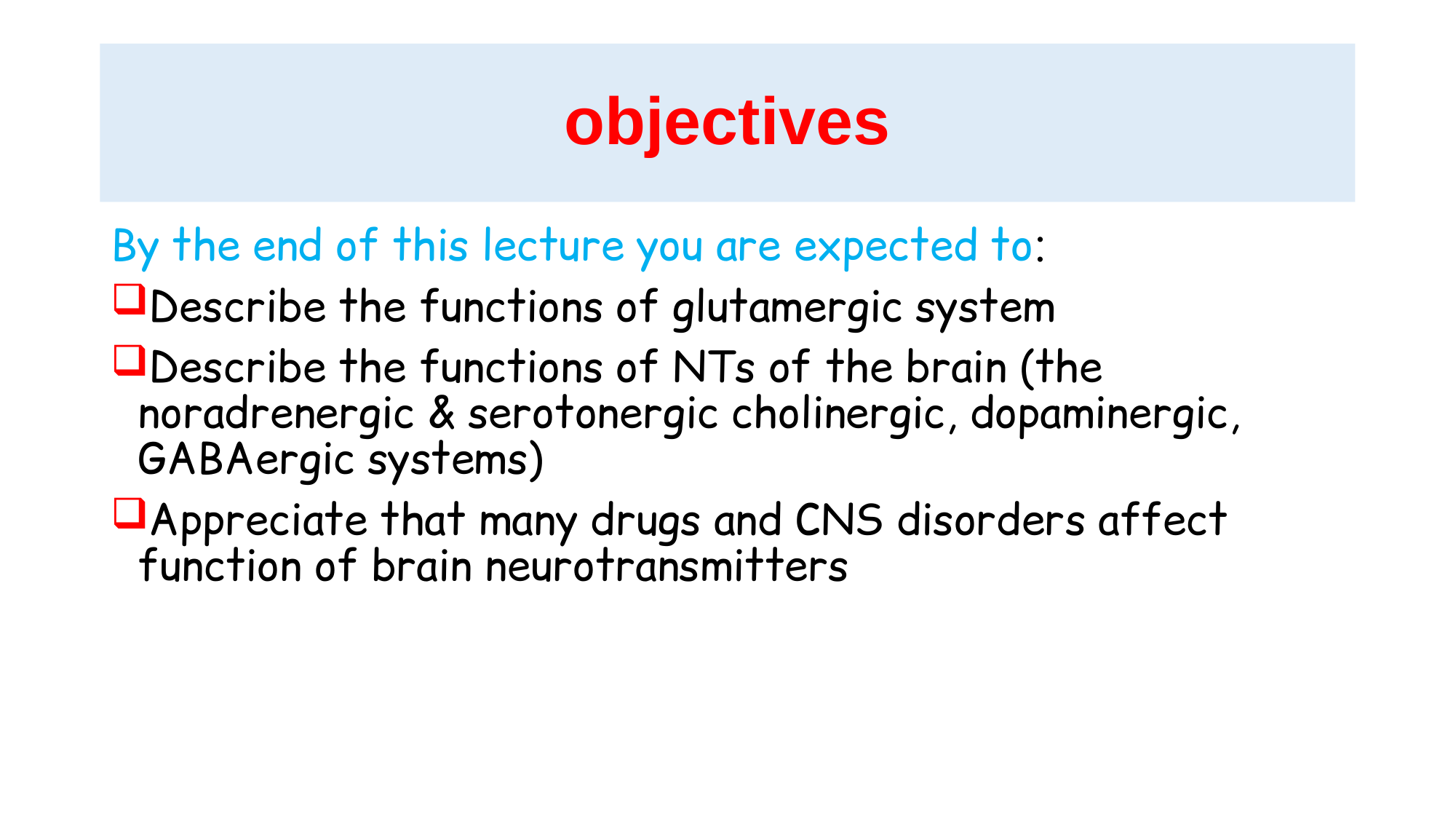

# objectives
By the end of this lecture you are expected to:
Describe the functions of glutamergic system
Describe the functions of NTs of the brain (the noradrenergic & serotonergic cholinergic, dopaminergic, GABAergic systems)
Appreciate that many drugs and CNS disorders affect function of brain neurotransmitters